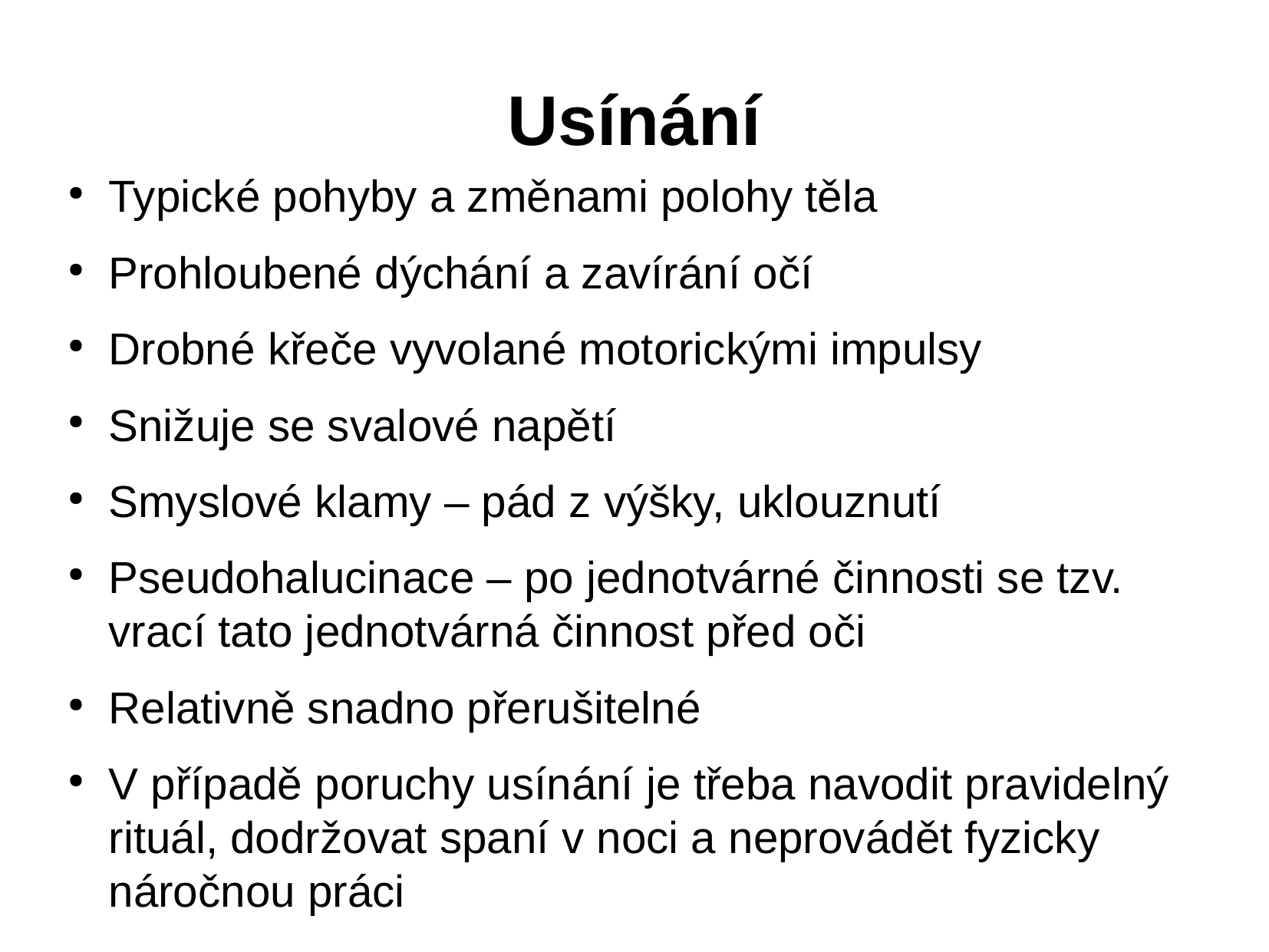

# Usínání
Typické pohyby a změnami polohy těla
Prohloubené dýchání a zavírání očí
Drobné křeče vyvolané motorickými impulsy
Snižuje se svalové napětí
Smyslové klamy – pád z výšky, uklouznutí
Pseudohalucinace – po jednotvárné činnosti se tzv. vrací tato jednotvárná činnost před oči
Relativně snadno přerušitelné
V případě poruchy usínání je třeba navodit pravidelný rituál, dodržovat spaní v noci a neprovádět fyzicky náročnou práci